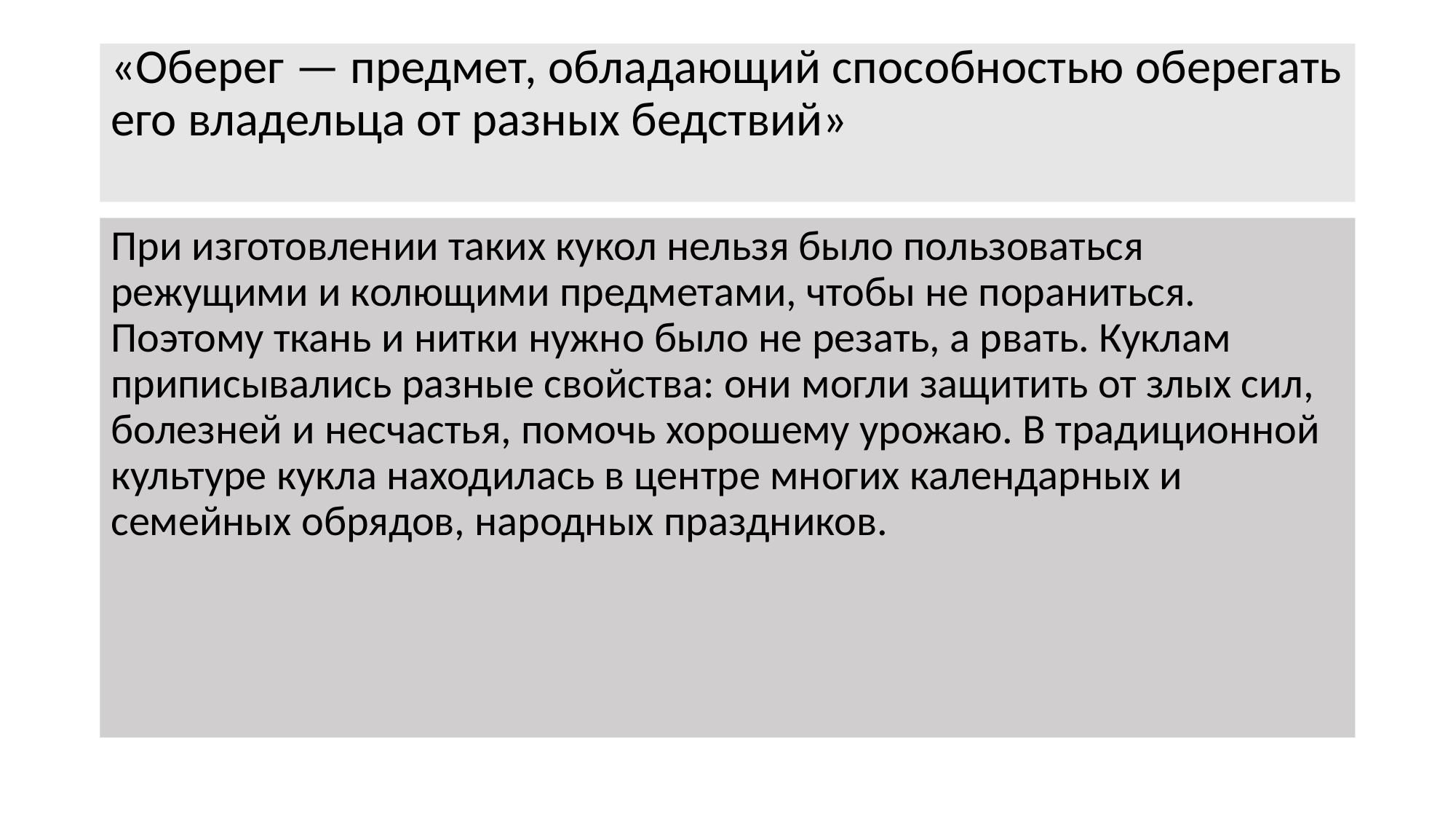

# «Оберег — предмет, обладающий способностью оберегать его владельца от разных бедствий»
При изготовлении таких кукол нельзя было пользоваться режущими и колющими предметами, чтобы не пораниться. Поэтому ткань и нитки нужно было не резать, а рвать. Куклам приписывались разные свойства: они могли защитить от злых сил, болезней и несчастья, помочь хорошему урожаю. В традиционной культуре кукла находилась в центре многих календарных и семейных обрядов, народных праздников.